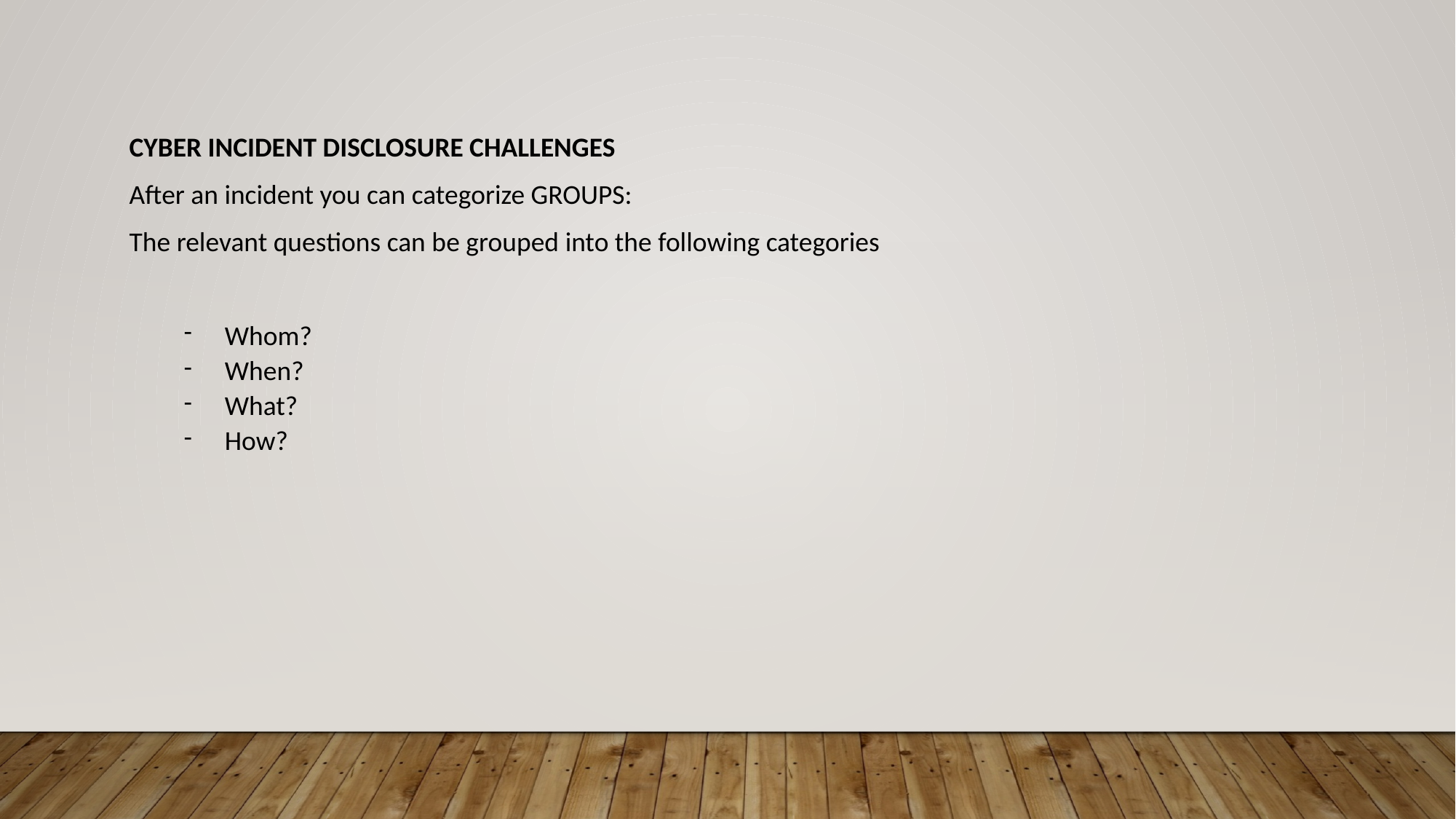

CYBER INCIDENT DISCLOSURE CHALLENGES
After an incident you can categorize GROUPS:
The relevant questions can be grouped into the following categories

Whom?
When?
What?
How?